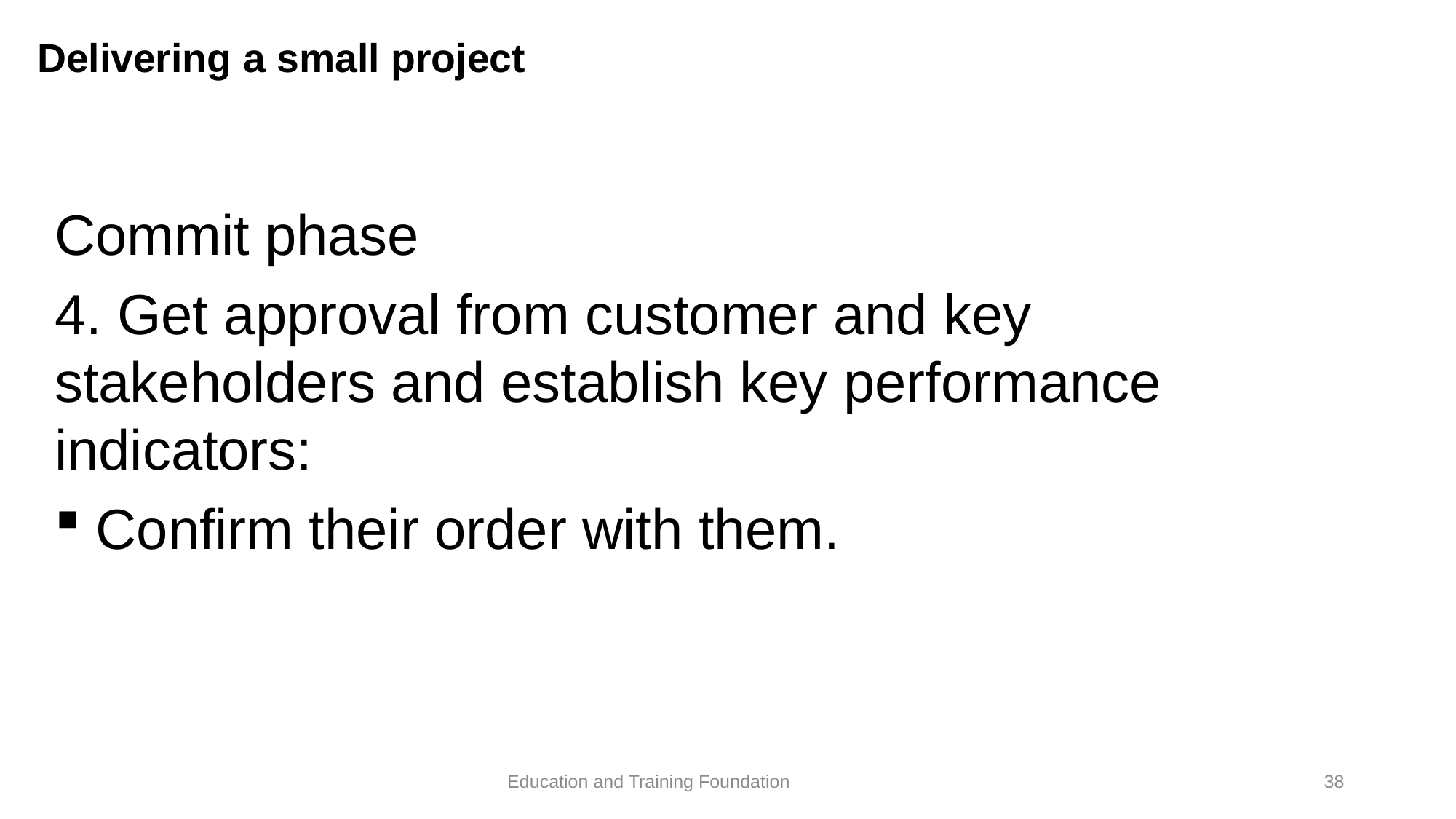

# Delivering a small project
Commit phase
4. Get approval from customer and key stakeholders and establish key performance indicators:
Confirm their order with them.
38
Education and Training Foundation